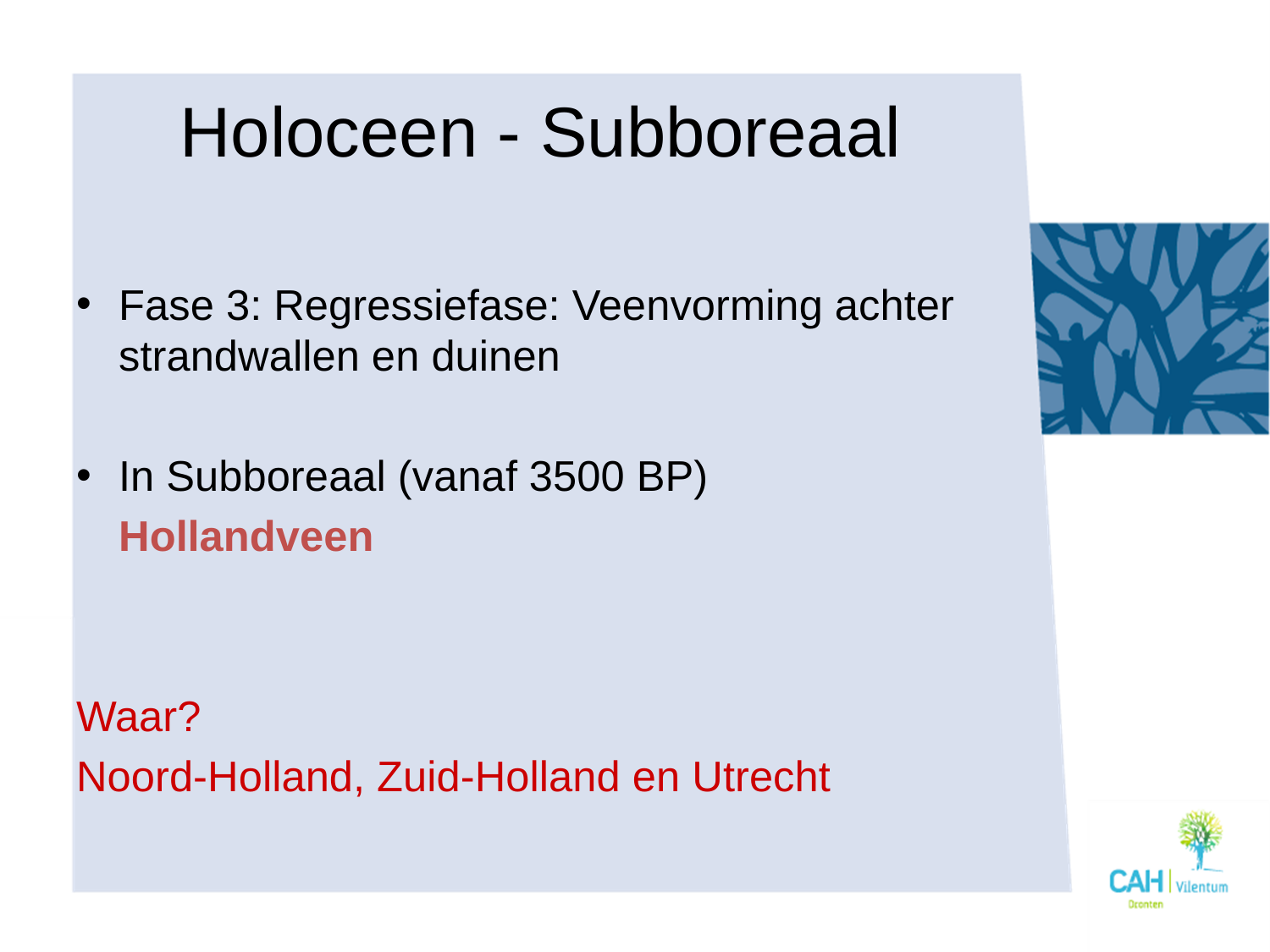

# Holoceen - Subboreaal
Fase 3: Regressiefase: Veenvorming achter strandwallen en duinen

In Subboreaal (vanaf 3500 BP)
	Hollandveen

Waar?
Noord-Holland, Zuid-Holland en Utrecht